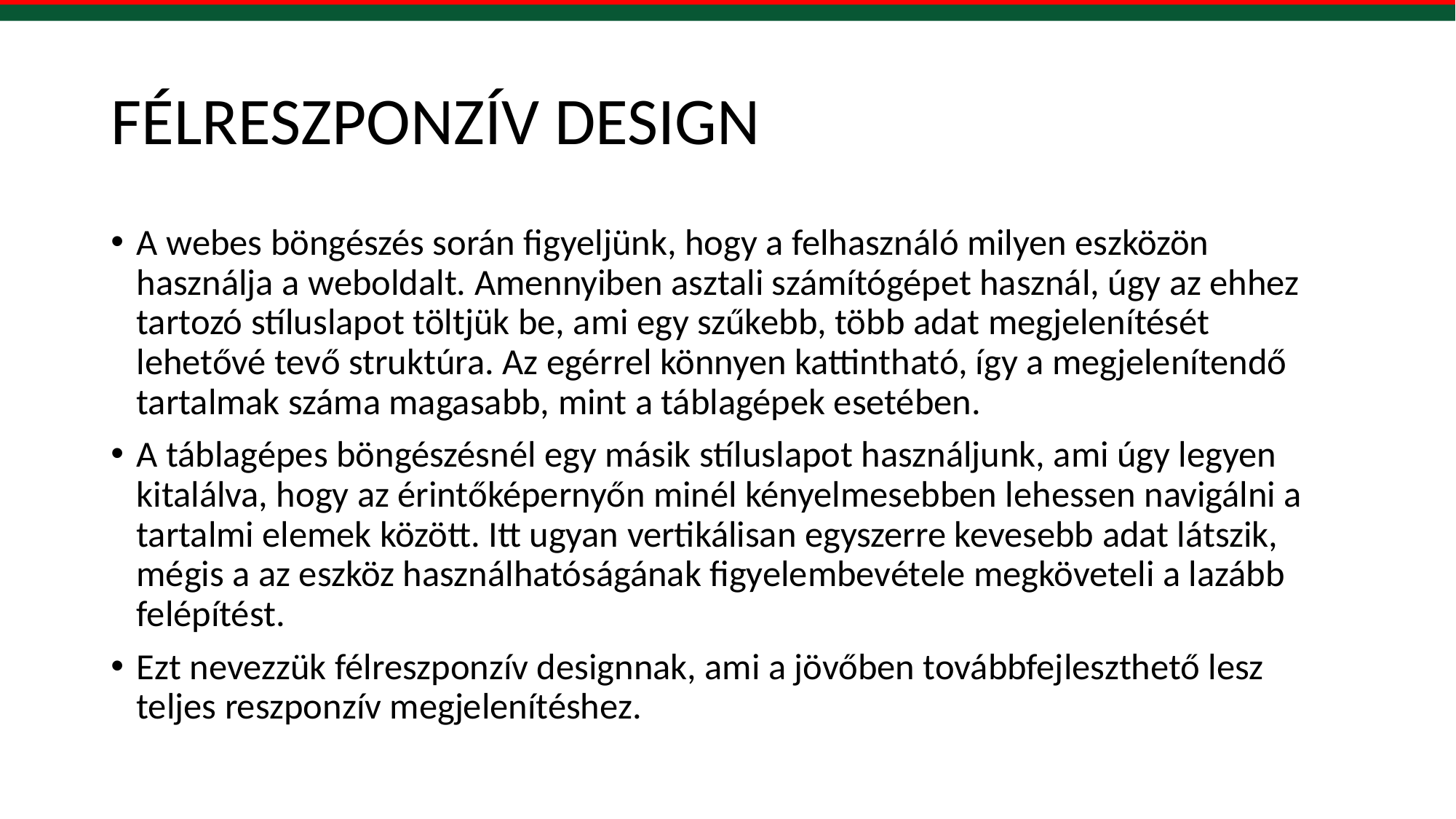

# FÉLRESZPONZÍV DESIGN
A webes böngészés során figyeljünk, hogy a felhasználó milyen eszközön használja a weboldalt. Amennyiben asztali számítógépet használ, úgy az ehhez tartozó stíluslapot töltjük be, ami egy szűkebb, több adat megjelenítését lehetővé tevő struktúra. Az egérrel könnyen kattintható, így a megjelenítendő tartalmak száma magasabb, mint a táblagépek esetében.
A táblagépes böngészésnél egy másik stíluslapot használjunk, ami úgy legyen kitalálva, hogy az érintőképernyőn minél kényelmesebben lehessen navigálni a tartalmi elemek között. Itt ugyan vertikálisan egyszerre kevesebb adat látszik, mégis a az eszköz használhatóságának figyelembevétele megköveteli a lazább felépítést.
Ezt nevezzük félreszponzív designnak, ami a jövőben továbbfejleszthető lesz teljes reszponzív megjelenítéshez.